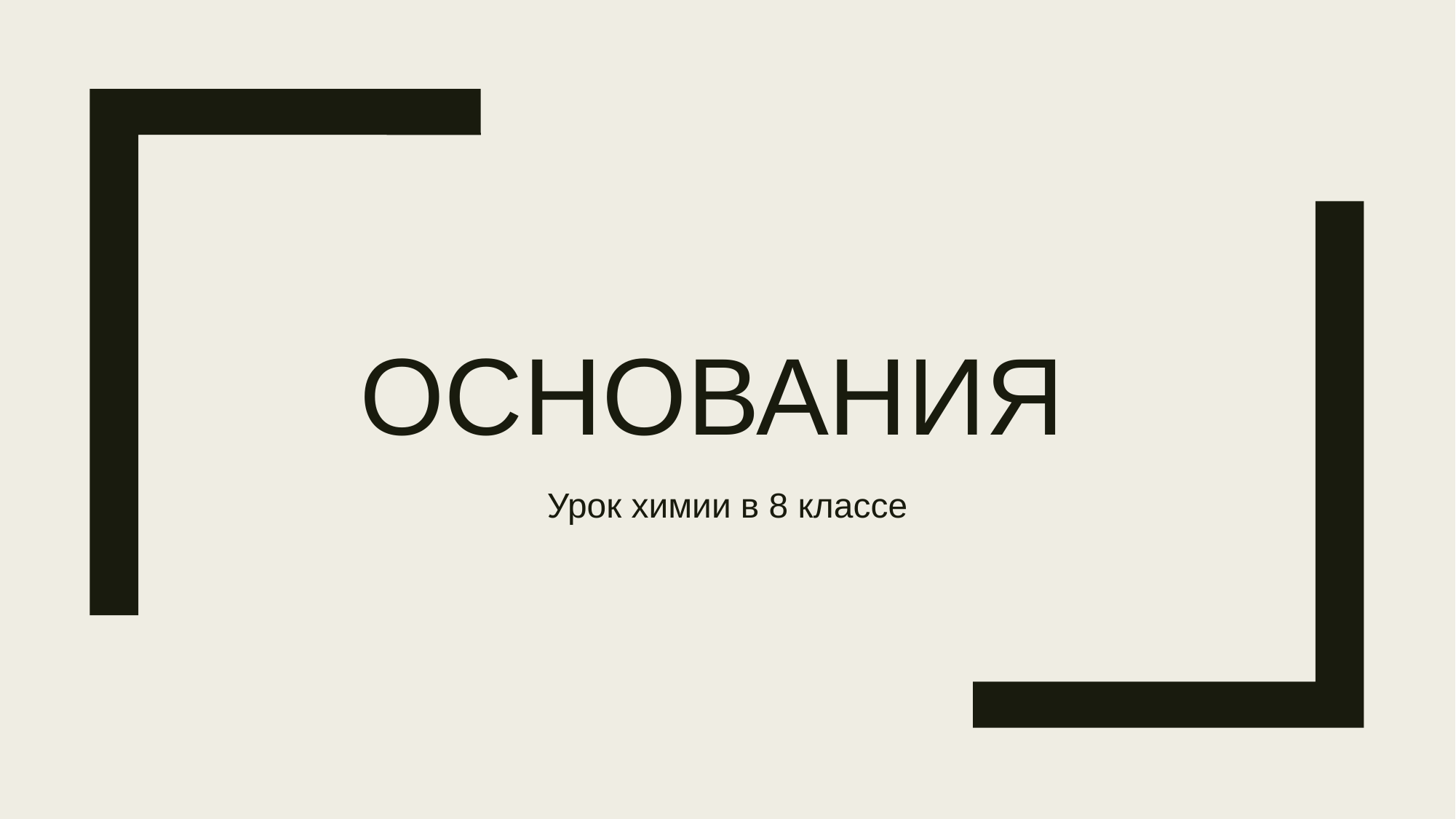

# Основания
Урок химии в 8 классе